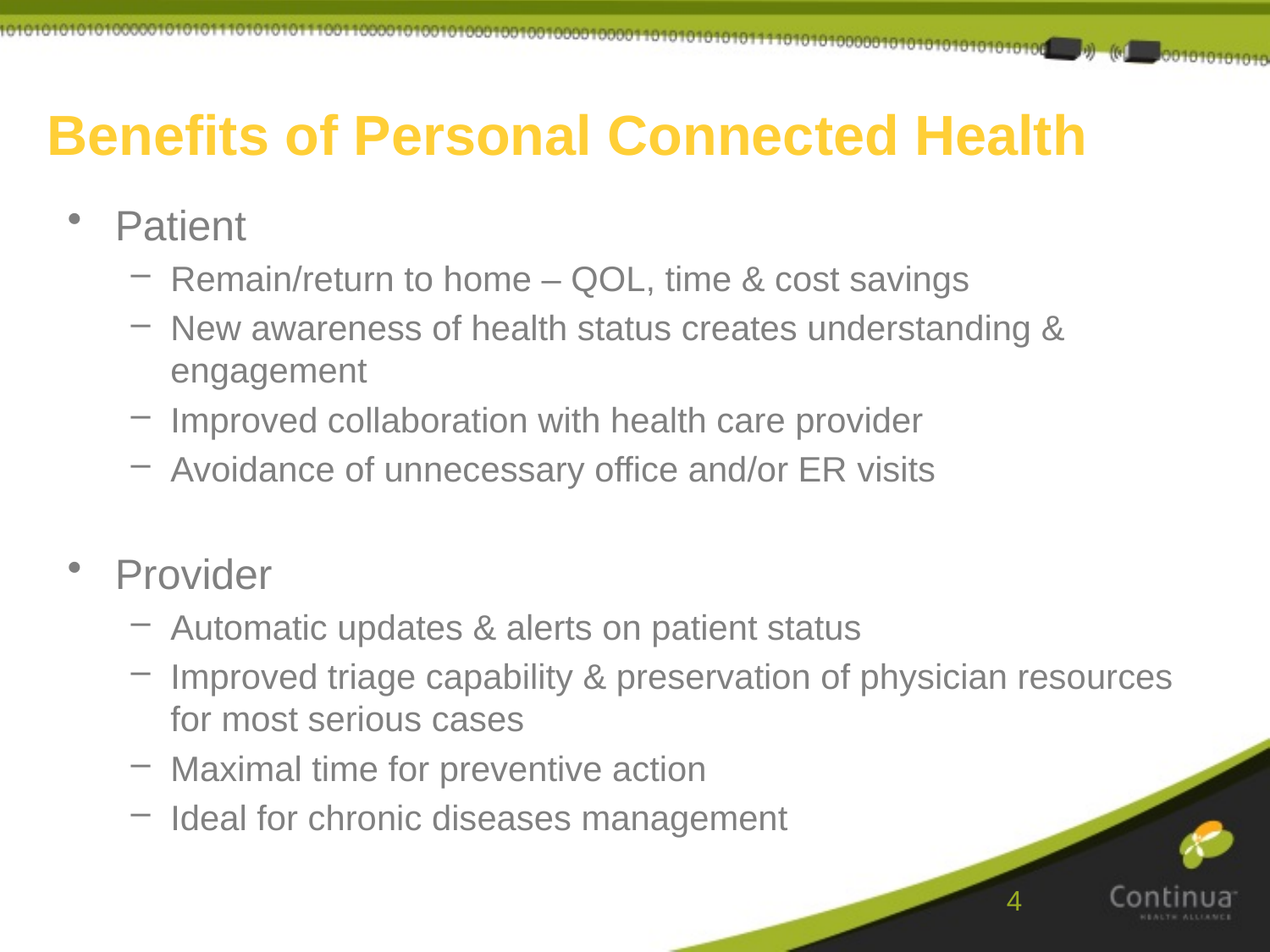

Benefits of Personal Connected Health
Patient
Remain/return to home – QOL, time & cost savings
New awareness of health status creates understanding & engagement
Improved collaboration with health care provider
Avoidance of unnecessary office and/or ER visits

Provider
Automatic updates & alerts on patient status
Improved triage capability & preservation of physician resources for most serious cases
Maximal time for preventive action
Ideal for chronic diseases management